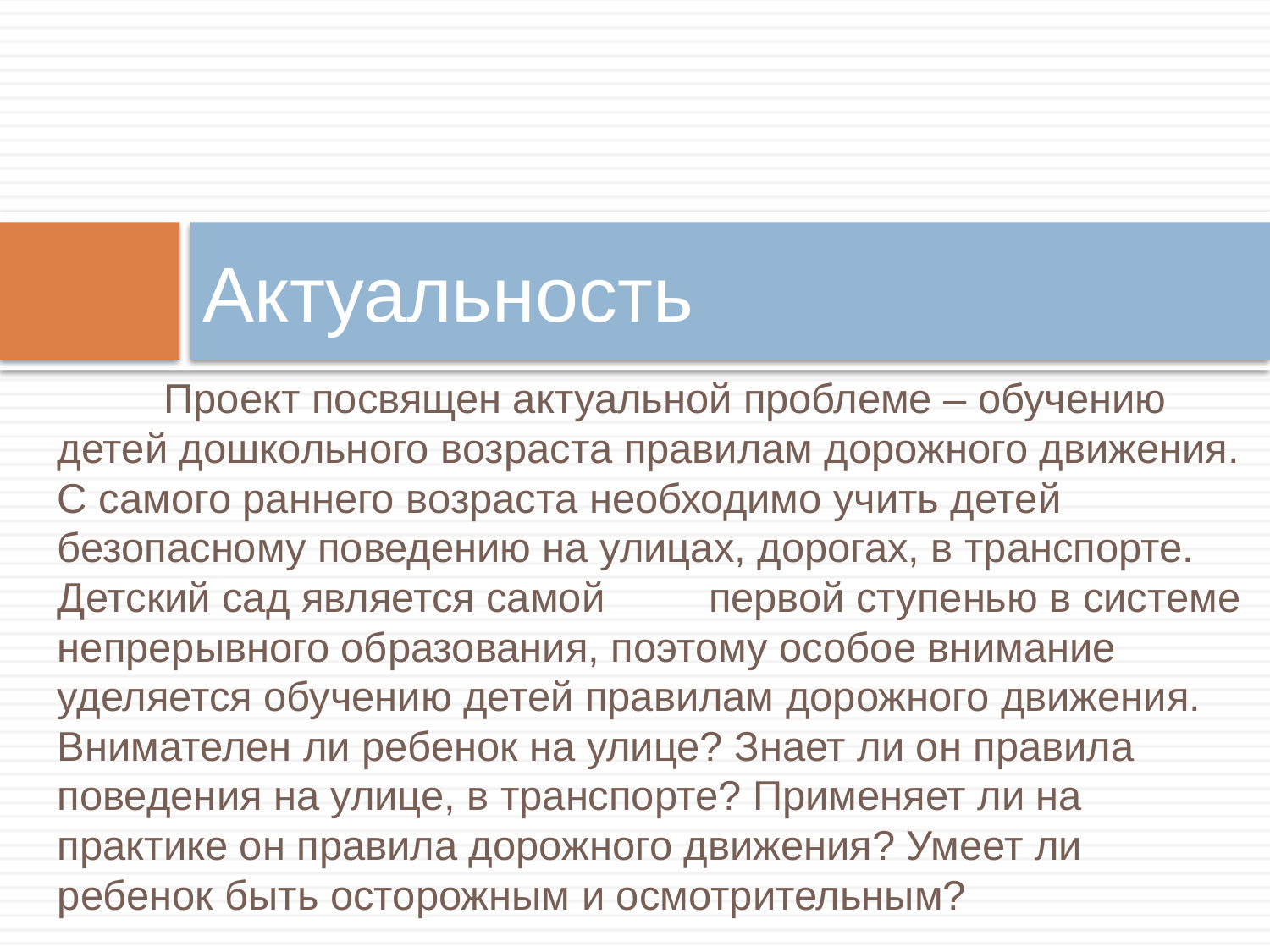

# Актуальность
	Проект посвящен актуальной проблеме – обучению детей дошкольного возраста правилам дорожного движения. С самого раннего возраста необходимо учить детей безопасному поведению на улицах, дорогах, в транспорте. Детский сад является самой	 первой ступенью в системе непрерывного образования, поэтому особое внимание уделяется обучению детей правилам дорожного движения. 	Внимателен ли ребенок на улице? Знает ли он правила поведения на улице, в транспорте? Применяет ли на практике он правила дорожного движения? Умеет ли ребенок быть осторожным и осмотрительным?